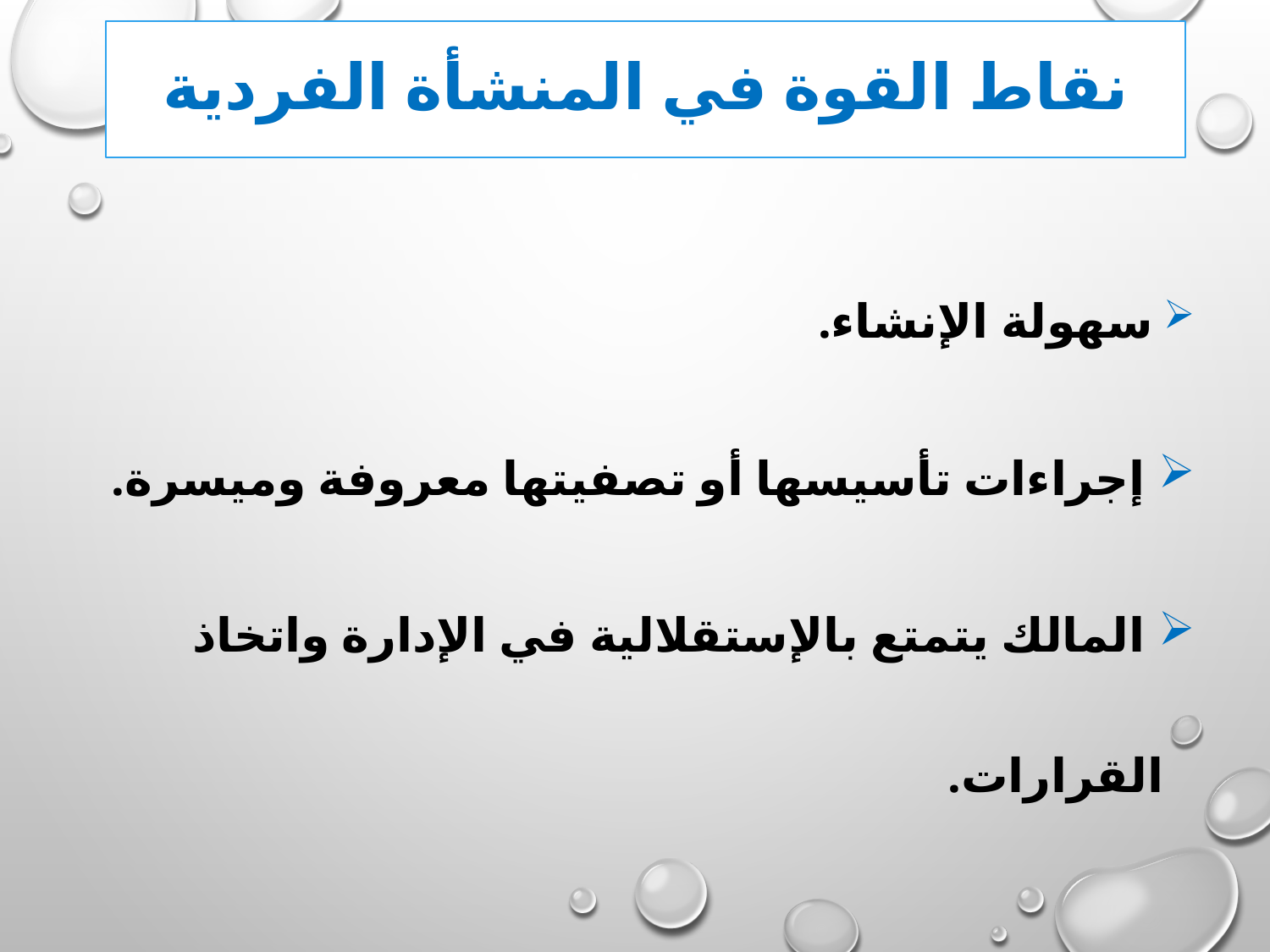

# نقاط القوة في المنشأة الفردية
 سهولة الإنشاء.
 إجراءات تأسيسها أو تصفيتها معروفة وميسرة.
 المالك يتمتع بالإستقلالية في الإدارة واتخاذ القرارات.